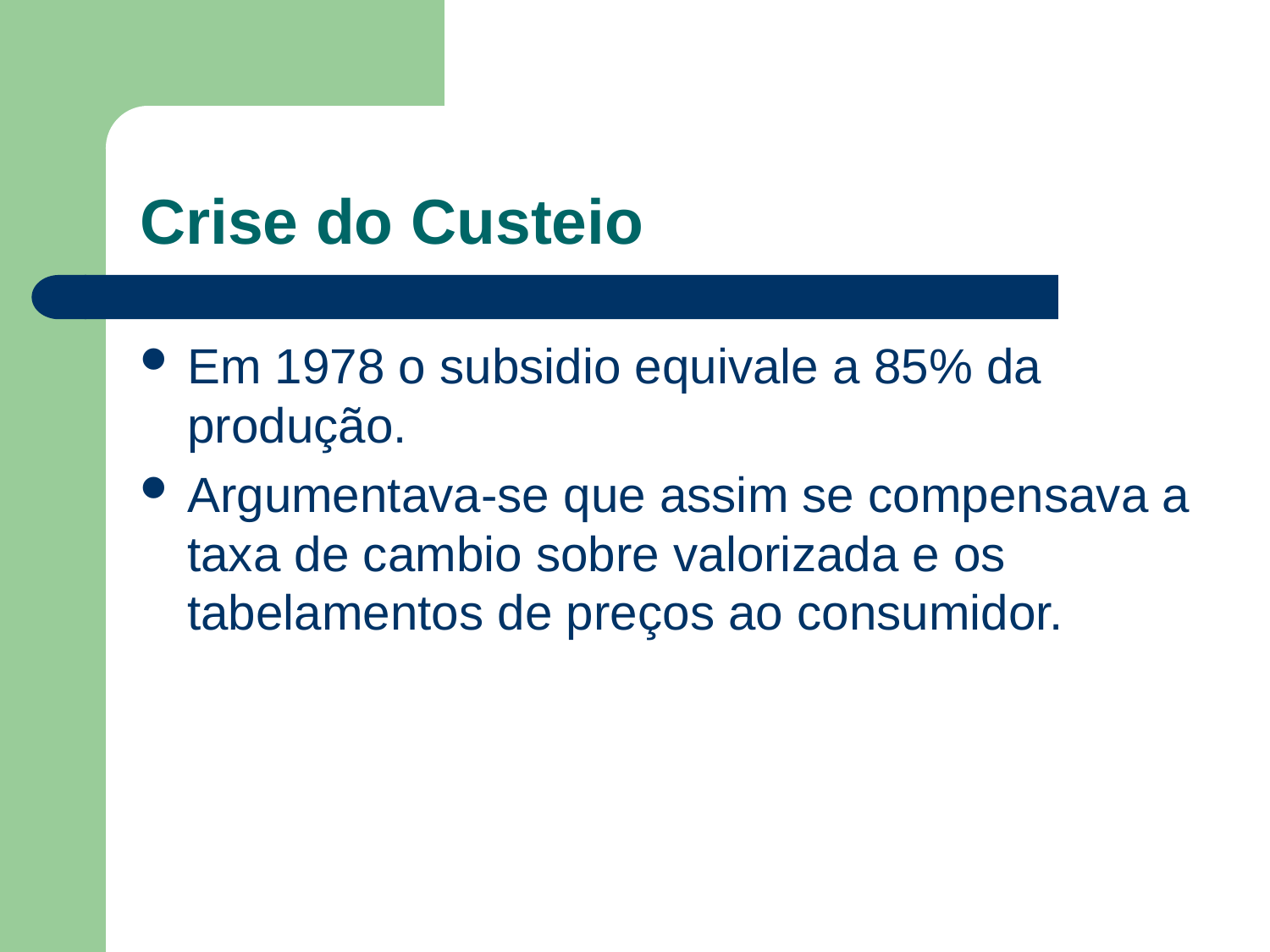

# Crise do Custeio
Em 1978 o subsidio equivale a 85% da produção.
Argumentava-se que assim se compensava a taxa de cambio sobre valorizada e os tabelamentos de preços ao consumidor.